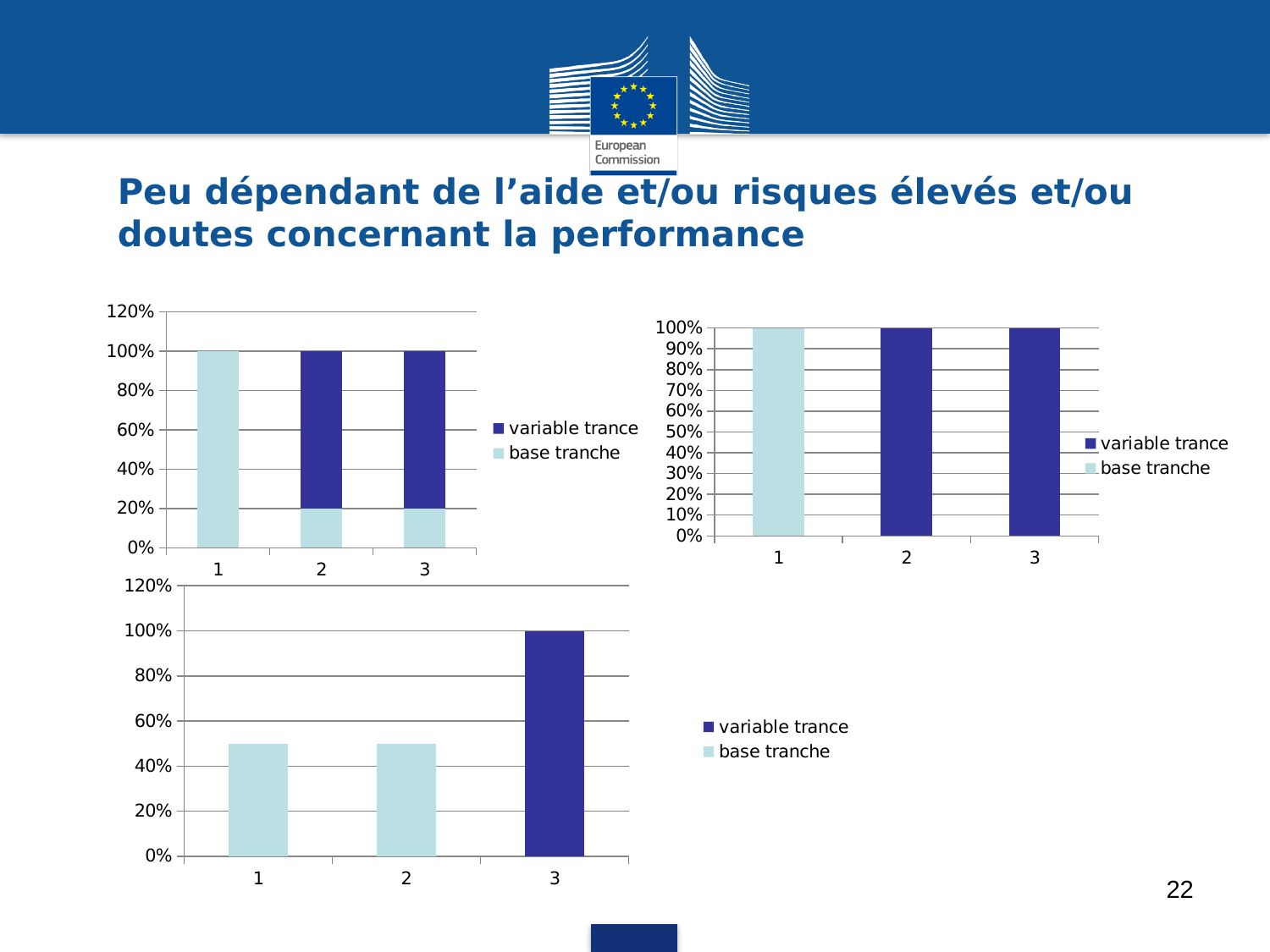

# Peu dépendant de l’aide et/ou risques élevés et/ou doutes concernant la performance

### Chart

| Category | base tranche | variable trance |
|---|---|---|

### Chart

| Category | base tranche | variable trance |
|---|---|---|

### Chart

| Category | base tranche | variable trance |
|---|---|---|
22